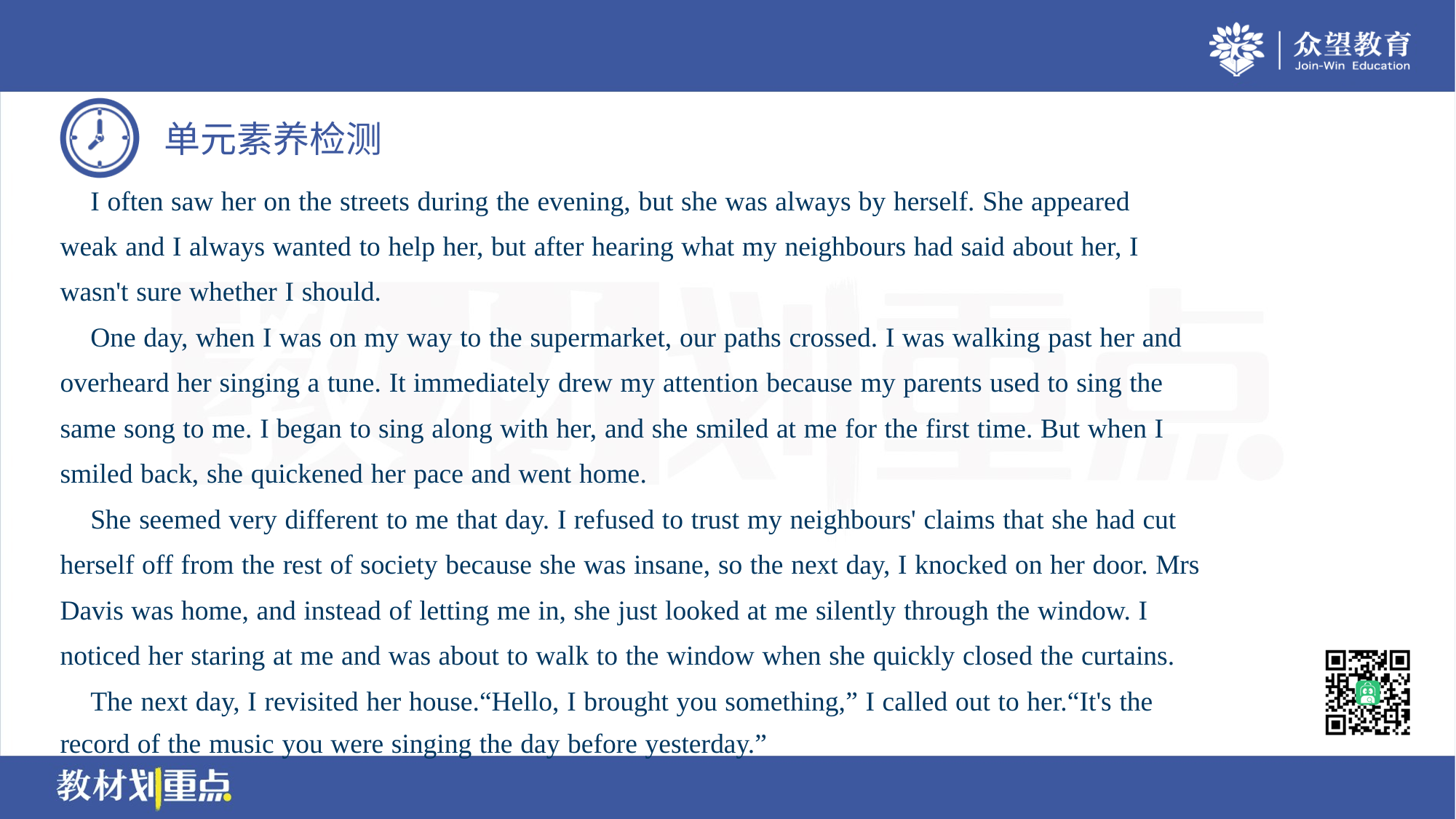

I often saw her on the streets during the evening, but she was always by herself. She appeared
weak and I always wanted to help her, but after hearing what my neighbours had said about her, I
wasn't sure whether I should.
    One day, when I was on my way to the supermarket, our paths crossed. I was walking past her and
overheard her singing a tune. It immediately drew my attention because my parents used to sing the
same song to me. I began to sing along with her, and she smiled at me for the first time. But when I
smiled back, she quickened her pace and went home.
    She seemed very different to me that day. I refused to trust my neighbours' claims that she had cut
herself off from the rest of society because she was insane, so the next day, I knocked on her door. Mrs
Davis was home, and instead of letting me in, she just looked at me silently through the window. I
noticed her staring at me and was about to walk to the window when she quickly closed the curtains.
    The next day, I revisited her house.“Hello, I brought you something,” I called out to her.“It's the
record of the music you were singing the day before yesterday.”